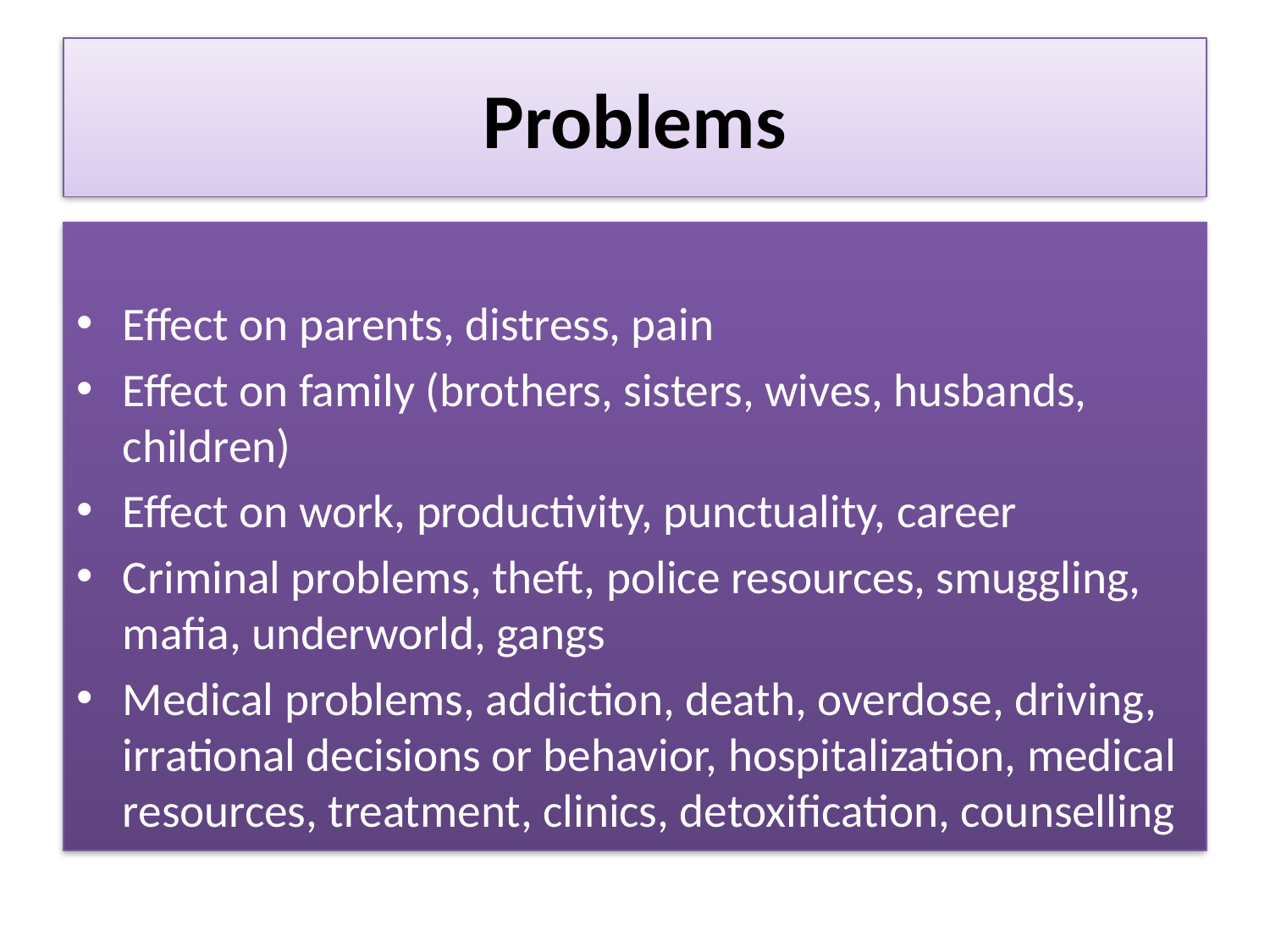

# Problems

Effect on parents, distress, pain
Effect on family (brothers, sisters, wives, husbands, children)
Effect on work, productivity, punctuality, career
Criminal problems, theft, police resources, smuggling, mafia, underworld, gangs
Medical problems, addiction, death, overdose, driving, irrational decisions or behavior, hospitalization, medical resources, treatment, clinics, detoxification, counselling